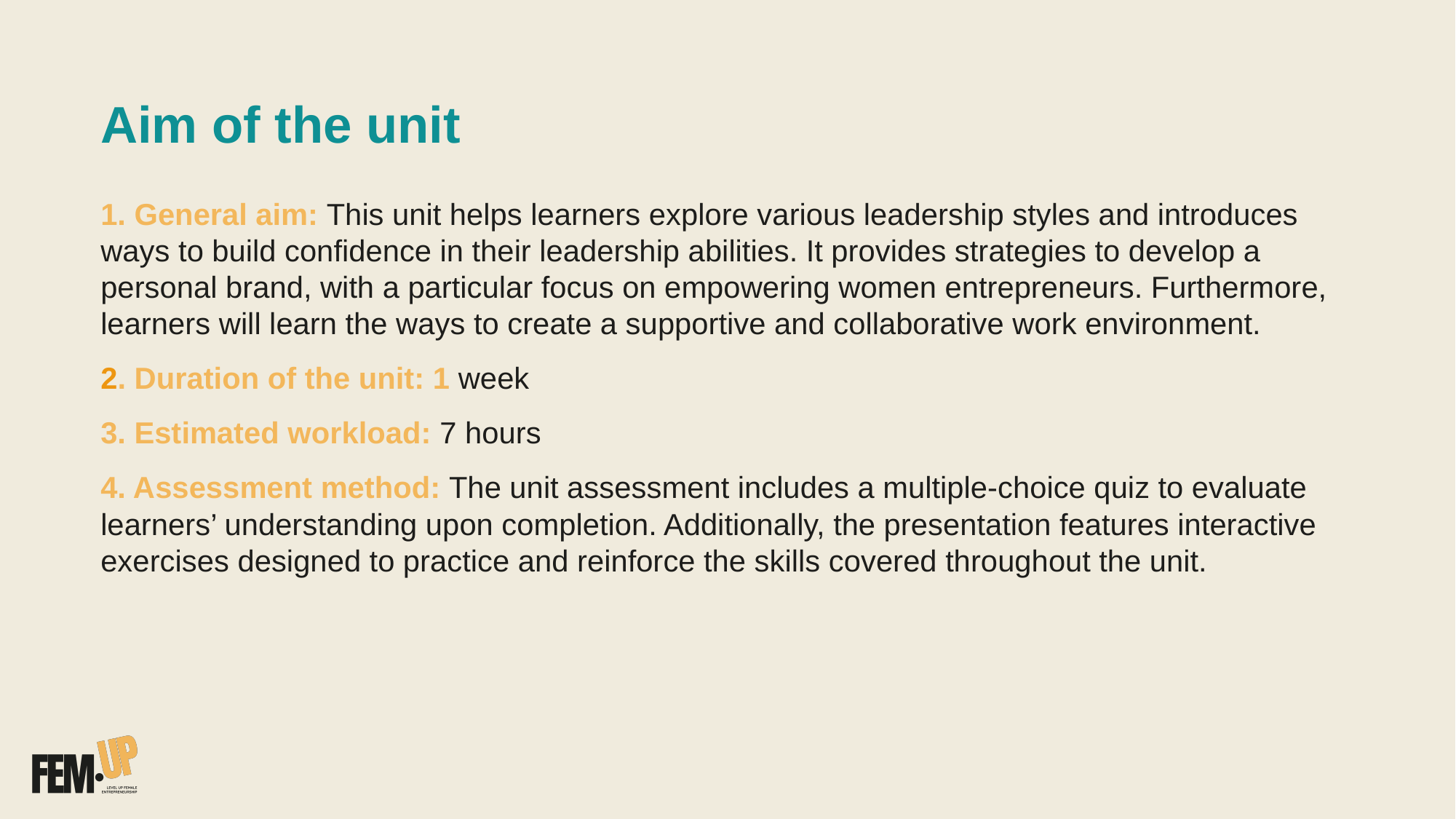

# Aim of the unit
1. General aim: This unit helps learners explore various leadership styles and introduces ways to build confidence in their leadership abilities. It provides strategies to develop a personal brand, with a particular focus on empowering women entrepreneurs. Furthermore, learners will learn the ways to create a supportive and collaborative work environment.
2. Duration of the unit: 1 week
3. Estimated workload: 7 hours
4. Assessment method: The unit assessment includes a multiple-choice quiz to evaluate learners’ understanding upon completion. Additionally, the presentation features interactive exercises designed to practice and reinforce the skills covered throughout the unit.